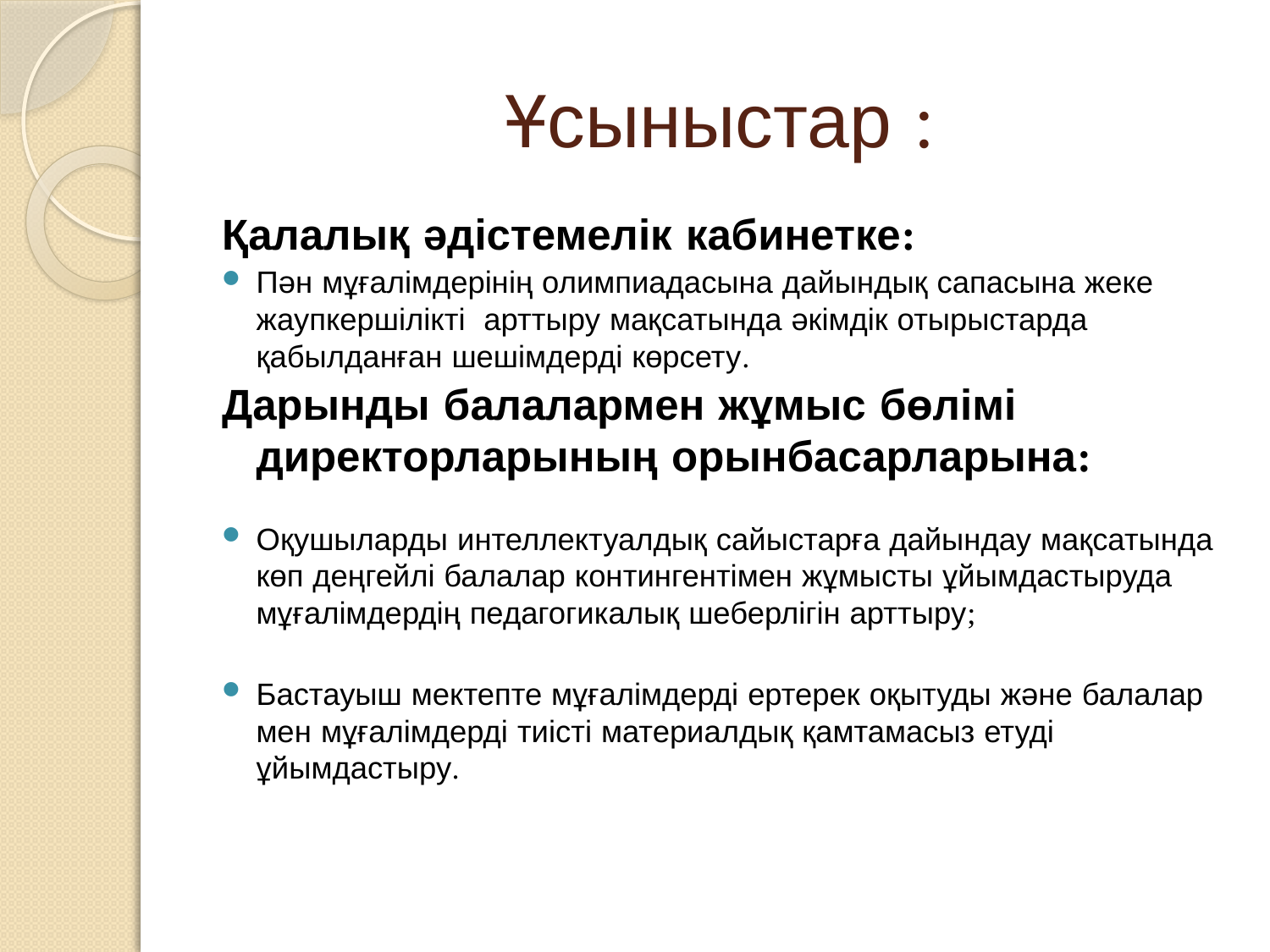

# Ұсыныстар :
Қалалық әдістемелік кабинетке:
Пән мұғалімдерінің олимпиадасына дайындық сапасына жеке жаупкершілікті  арттыру мақсатында әкімдік отырыстарда қабылданған шешімдерді көрсету.
Дарынды балалармен жұмыс бөлімі директорларының орынбасарларына:

Оқушыларды интеллектуалдық сайыстарға дайындау мақсатында көп деңгейлі балалар контингентімен жұмысты ұйымдастыруда мұғалімдердің педагогикалық шеберлігін арттыру;

Бастауыш мектепте мұғалімдерді ертерек оқытуды және балалар мен мұғалімдерді тиісті материалдық қамтамасыз етуді ұйымдастыру.